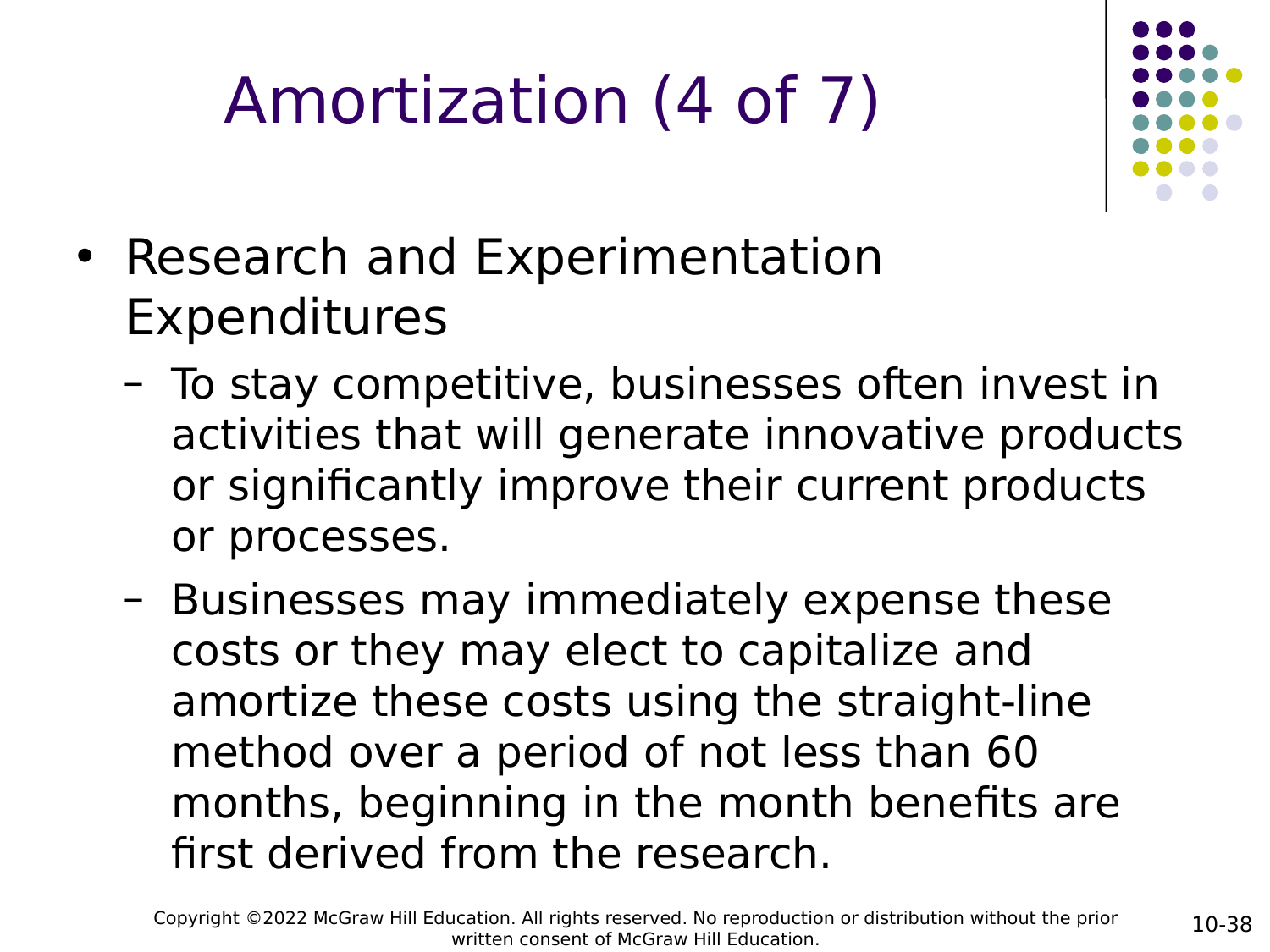

# Amortization (4 of 7)
Research and Experimentation Expenditures
To stay competitive, businesses often invest in activities that will generate innovative products or significantly improve their current products or processes.
Businesses may immediately expense these costs or they may elect to capitalize and amortize these costs using the straight-line method over a period of not less than 60 months, beginning in the month benefits are first derived from the research.
10-38